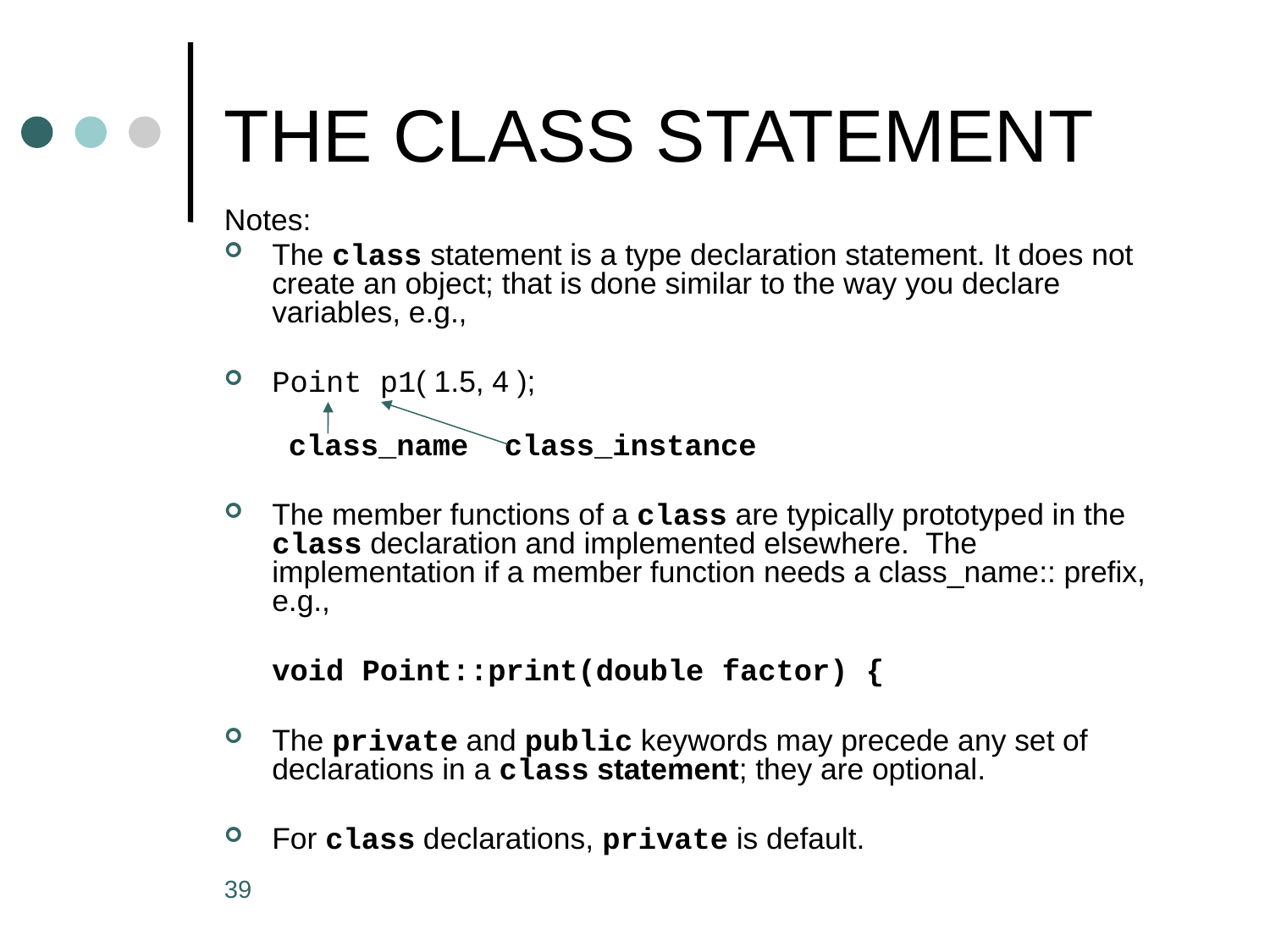

# THE CLASS STATEMENT
Notes:
The class statement is a type declaration statement. It does not create an object; that is done similar to the way you declare variables, e.g.,

Point p1( 1.5, 4 );
  class_name  class_instance

The member functions of a class are typically prototyped in the class declaration and implemented elsewhere.  The implementation if a member function needs a class_name:: prefix, e.g.,

	void Point::print(double factor) {

The private and public keywords may precede any set of declarations in a class statement; they are optional.

For class declarations, private is default.

39